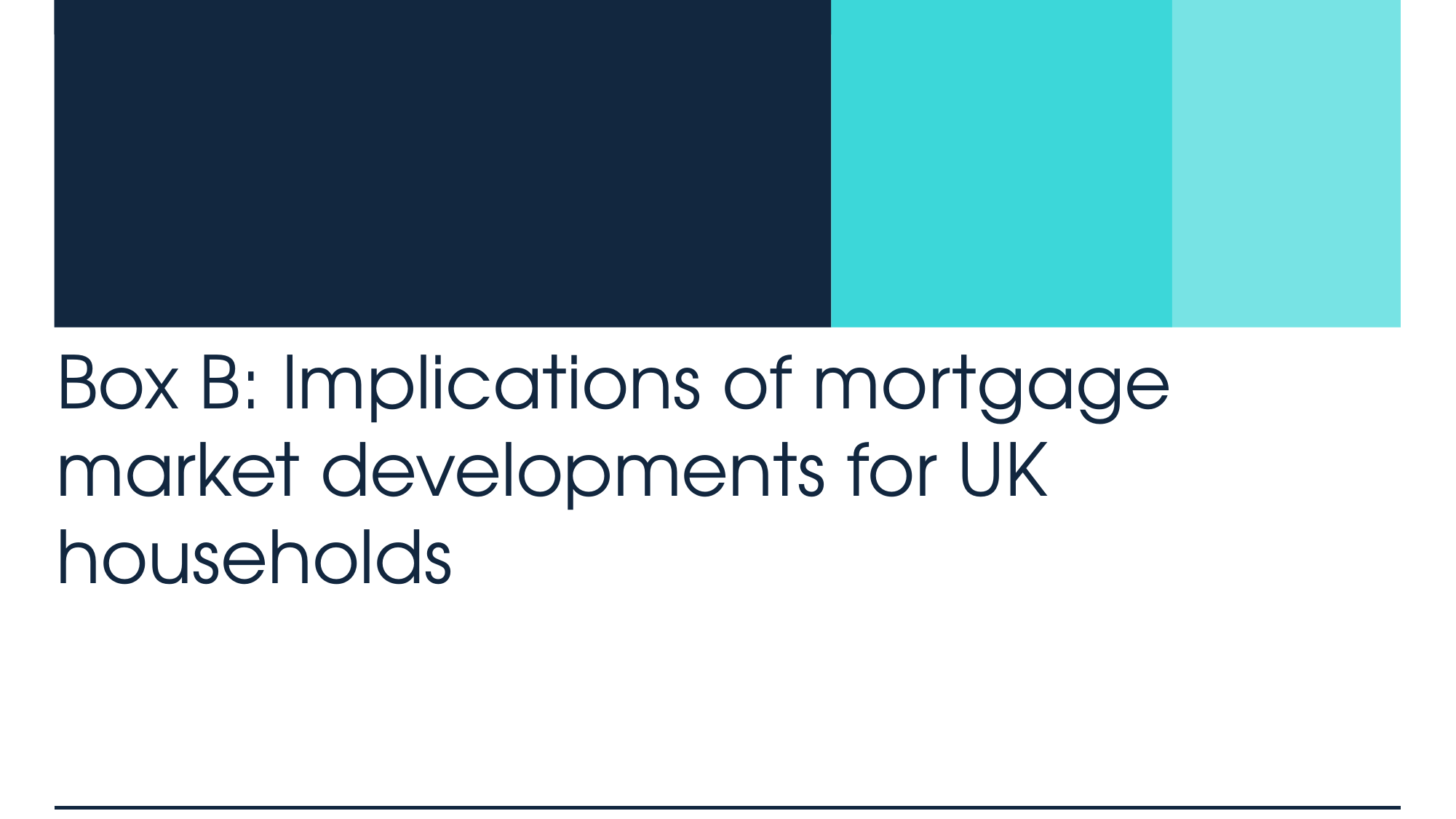

# Box B: Implications of mortgage market developments for UK households